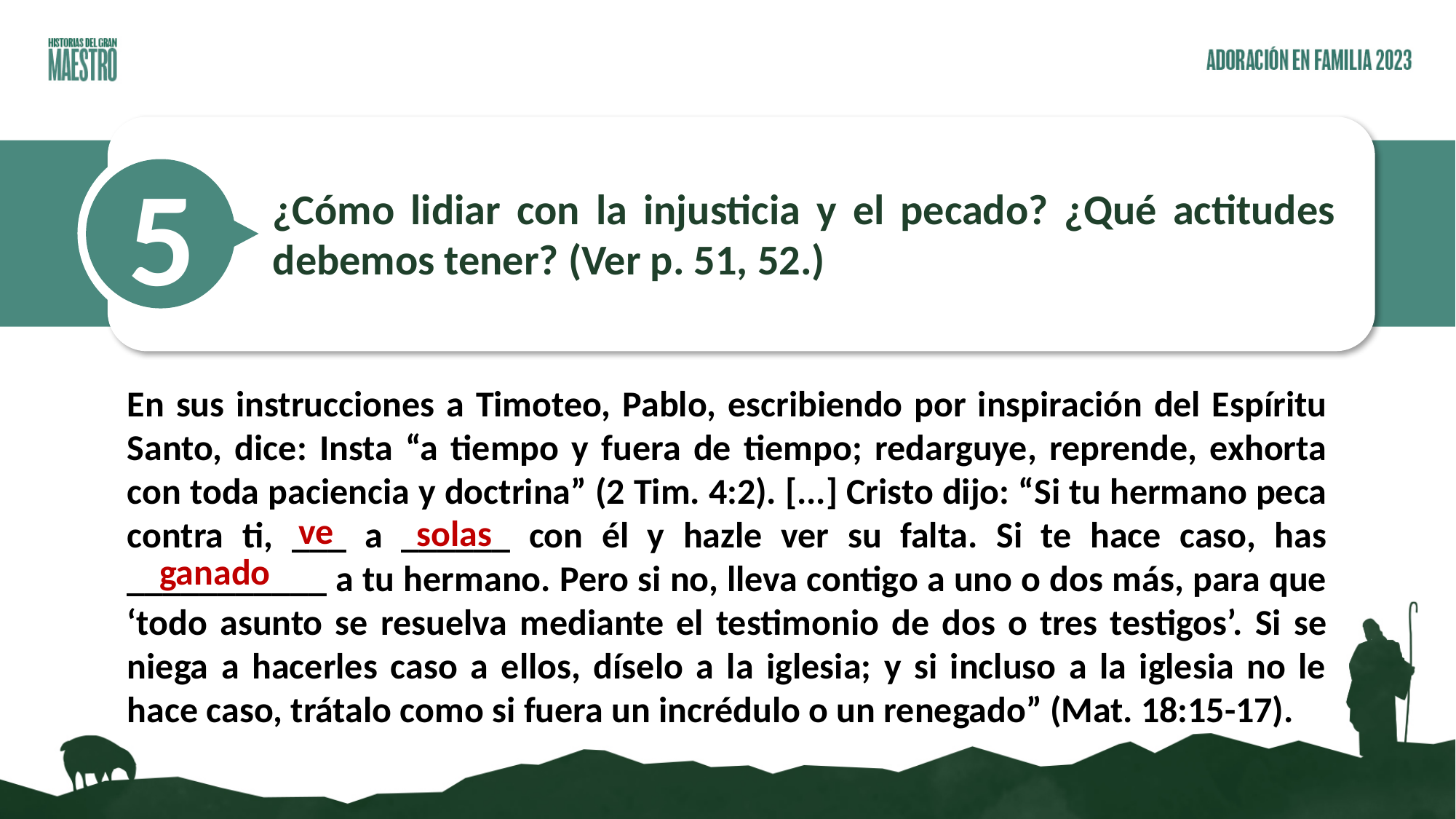

5
¿Cómo lidiar con la injusticia y el pecado? ¿Qué actitudes debemos tener? (Ver p. 51, 52.)
En sus instrucciones a Timoteo, Pablo, escribiendo por inspiración del Espíritu Santo, dice: Insta “a tiempo y fuera de tiempo; redarguye, reprende, exhorta con toda paciencia y doctrina” (2 Tim. 4:2). [...] Cristo dijo: “Si tu hermano peca contra ti, ___ a ______ con él y hazle ver su falta. Si te hace caso, has ___________ a tu hermano. Pero si no, lleva contigo a uno o dos más, para que ‘todo asunto se resuelva mediante el testimonio de dos o tres testigos’. Si se niega a hacerles caso a ellos, díselo a la iglesia; y si incluso a la iglesia no le hace caso, trátalo como si fuera un incrédulo o un renegado” (Mat. 18:15-17).
ve
solas
ganado